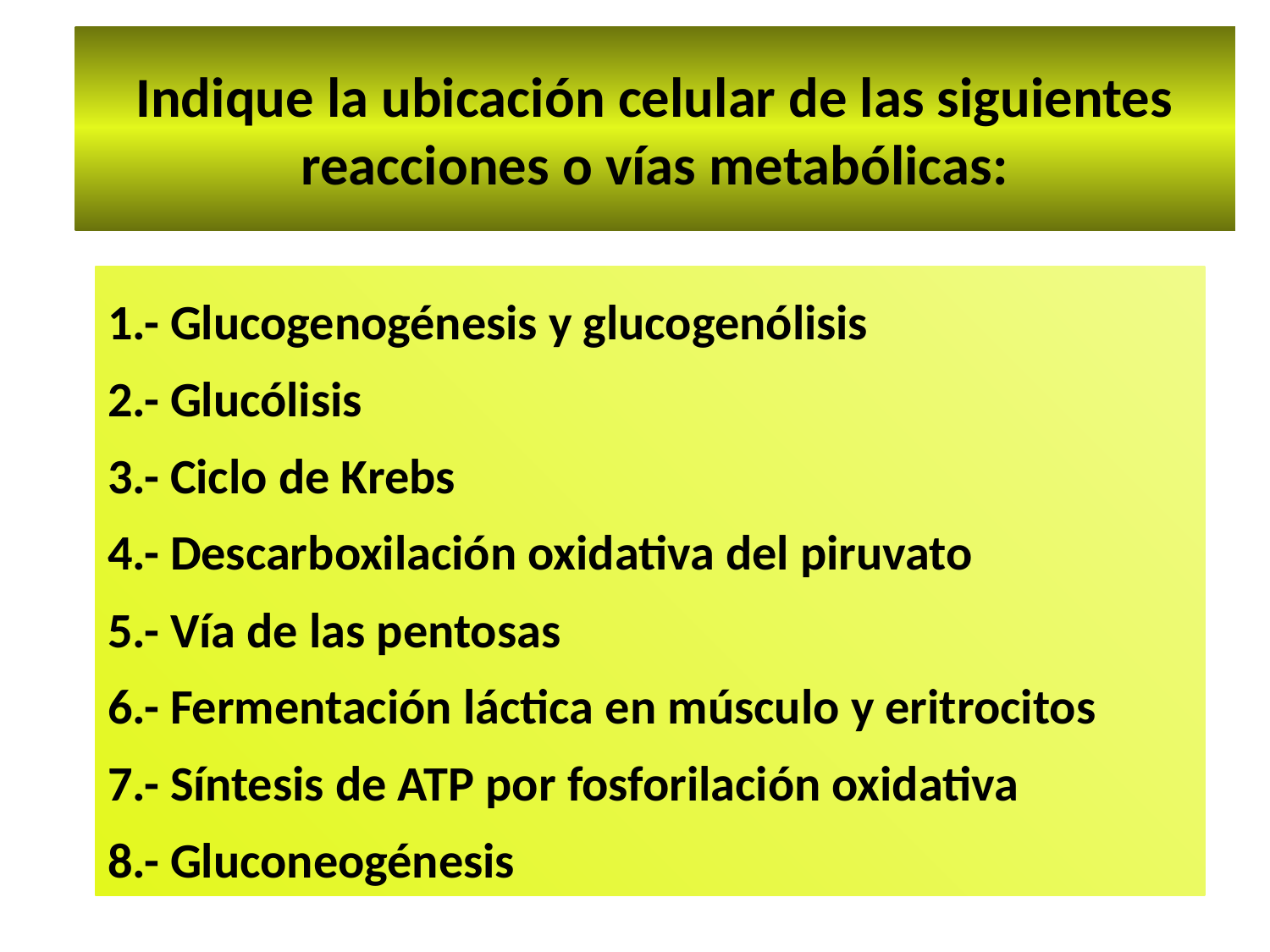

# Indique la ubicación celular de las siguientes reacciones o vías metabólicas:
1.- Glucogenogénesis y glucogenólisis
2.- Glucólisis
3.- Ciclo de Krebs
4.- Descarboxilación oxidativa del piruvato
5.- Vía de las pentosas
6.- Fermentación láctica en músculo y eritrocitos
7.- Síntesis de ATP por fosforilación oxidativa
8.- Gluconeogénesis